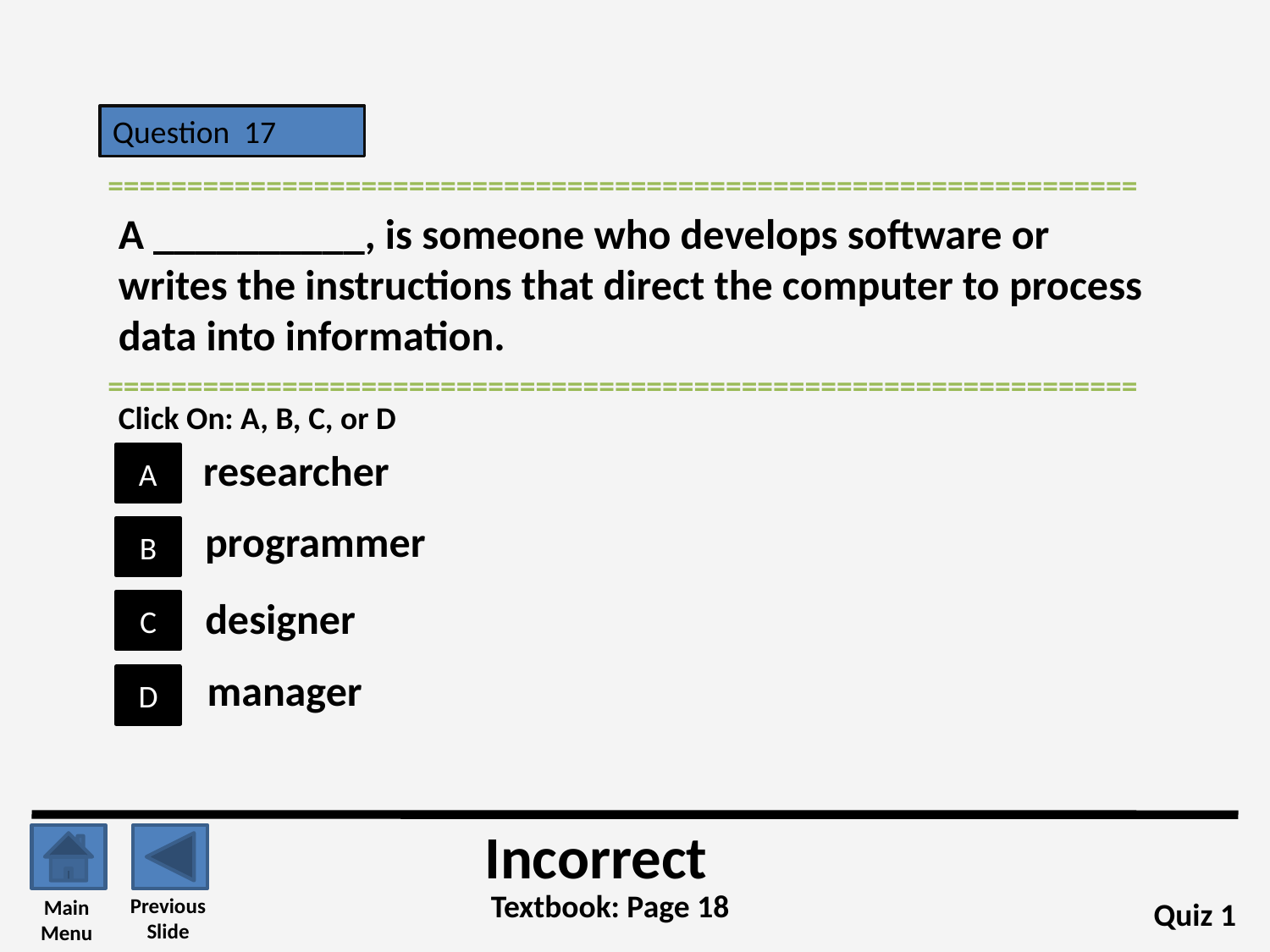

Question  17
=================================================================
A __________, is someone who develops software or writes the instructions that direct the computer to process data into information.
=================================================================
Click On: A, B, C, or D

researcher
A
programmer
B
designer
C
manager
D
Incorrect

Textbook: Page 18
Previous
Slide
Main
Menu
Quiz 1